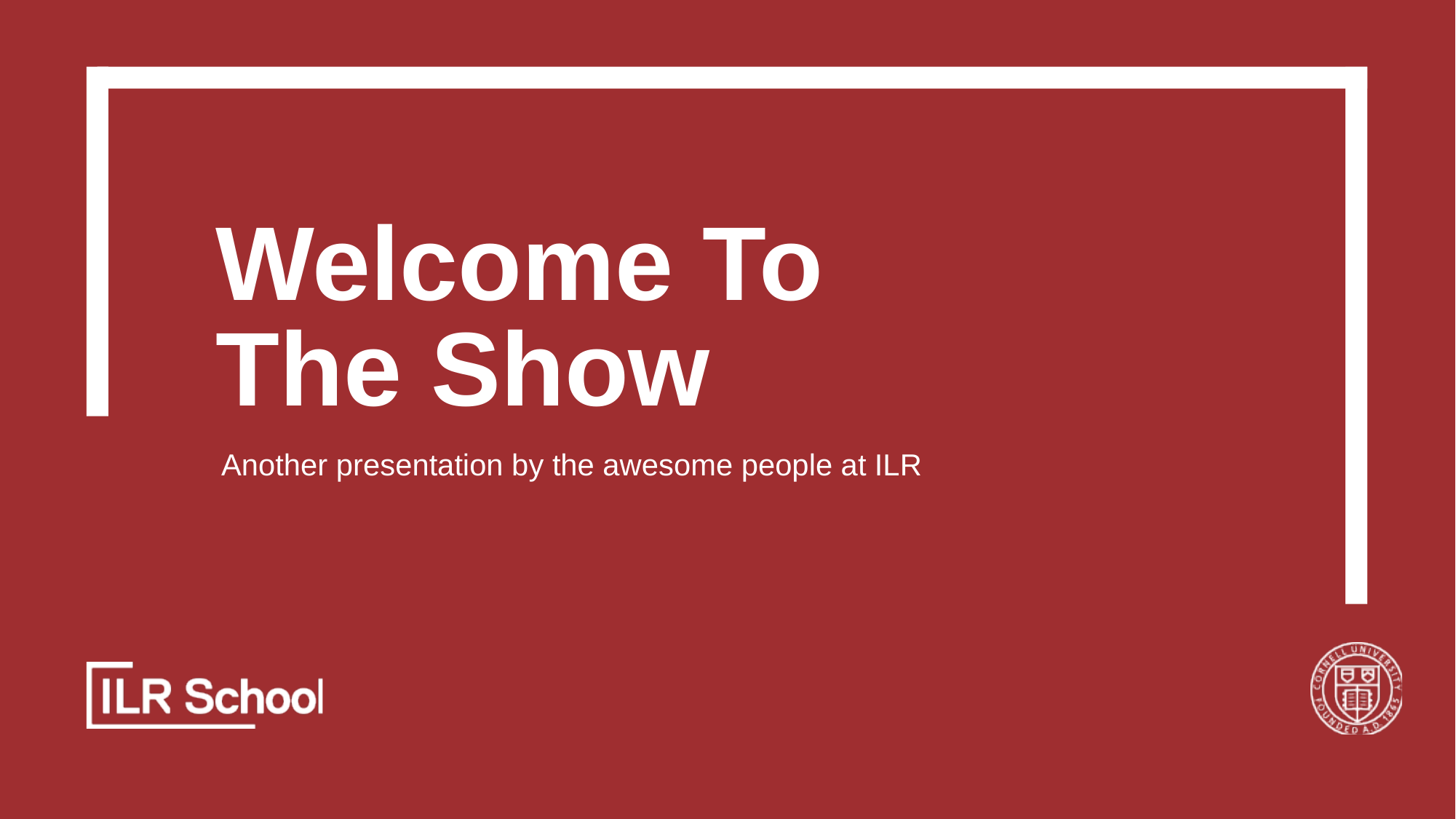

# Welcome To The Show
Another presentation by the awesome people at ILR